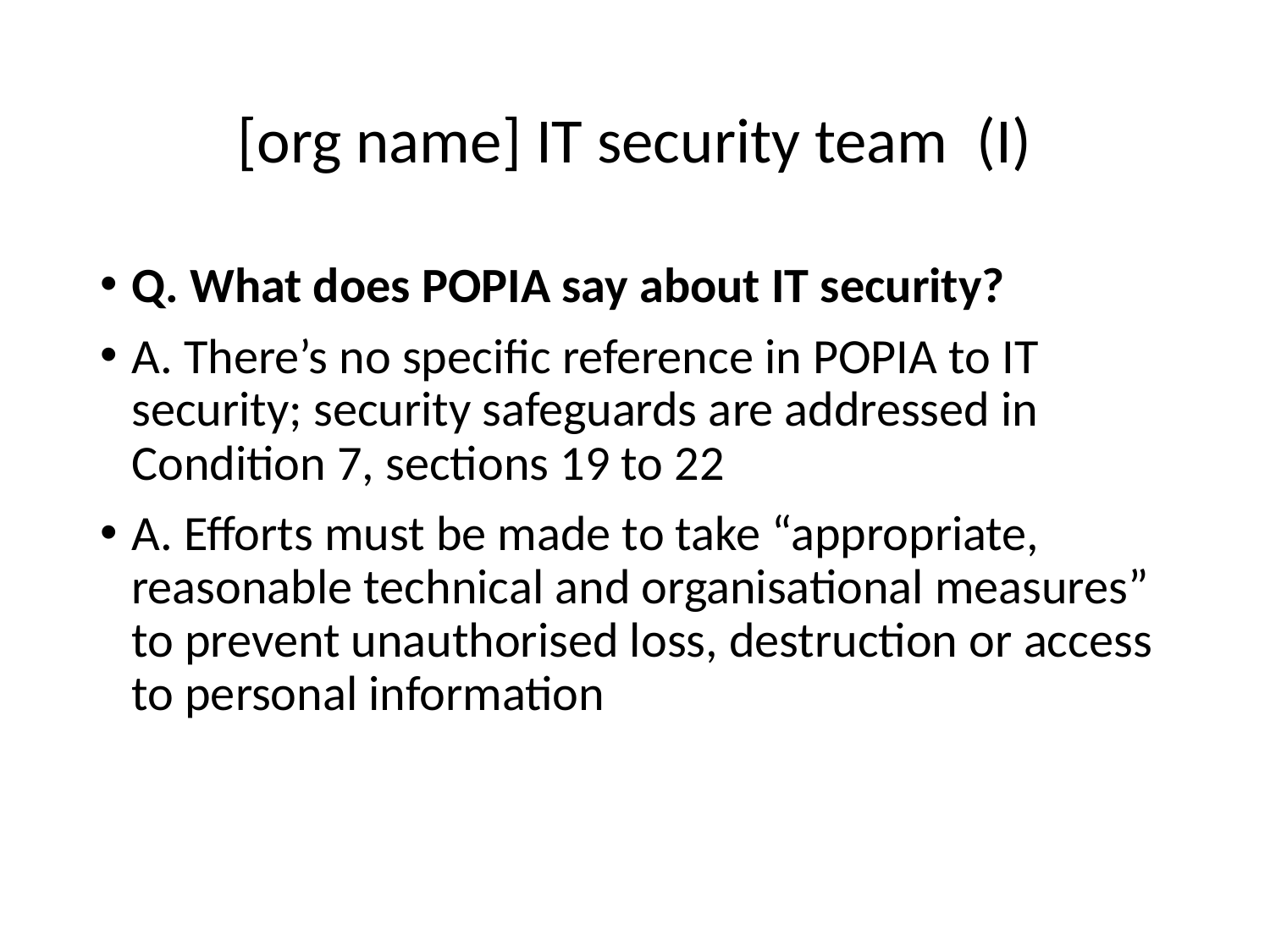

# [org name] IT security team  (I)
Q. What does POPIA say about IT security?
A. There’s no specific reference in POPIA to IT security; security safeguards are addressed in Condition 7, sections 19 to 22
A. Efforts must be made to take “appropriate, reasonable technical and organisational measures” to prevent unauthorised loss, destruction or access to personal information